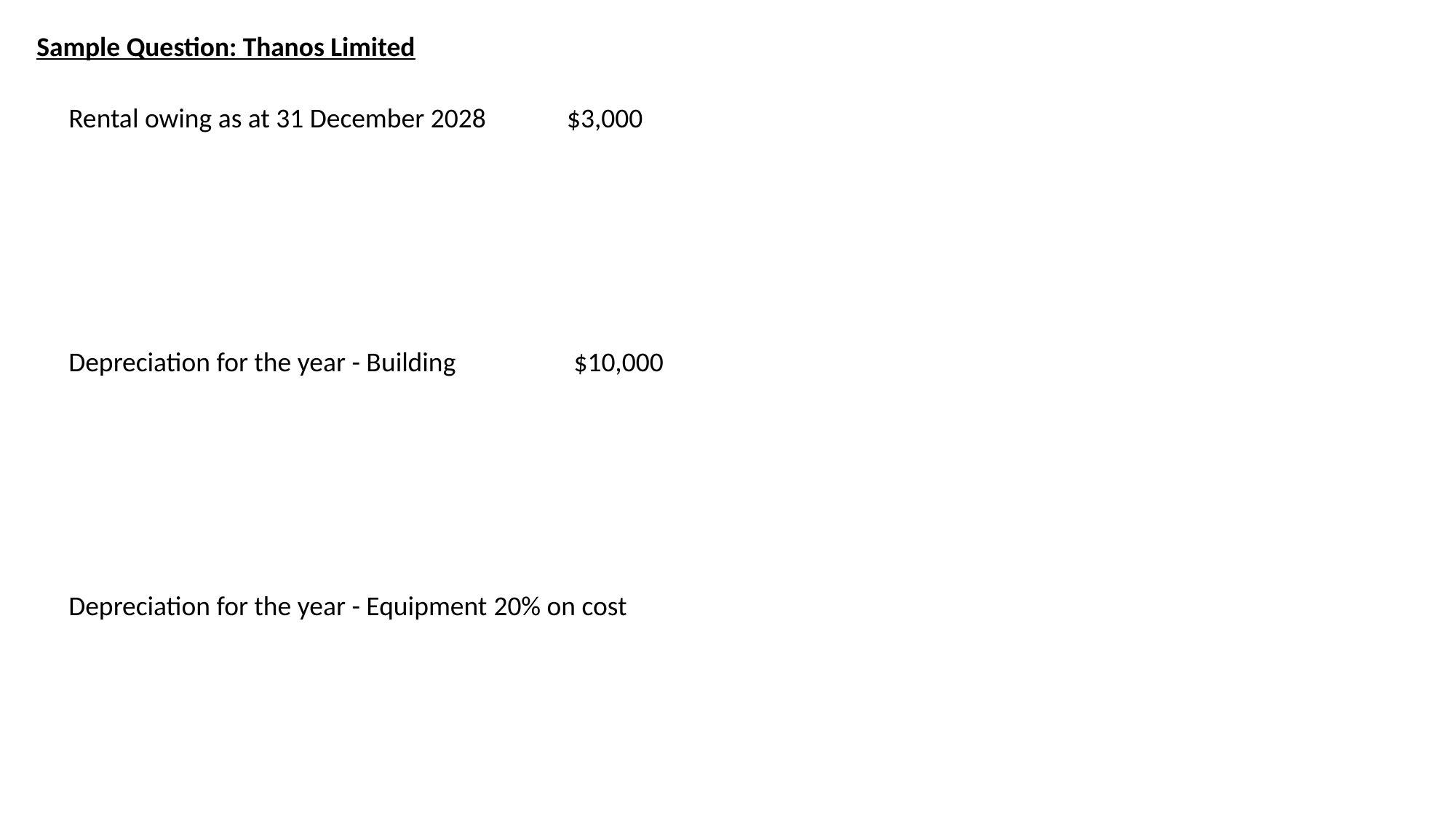

Sample Question: Thanos Limited
Rental owing as at 31 December 2028             $3,000
Depreciation for the year - Building                   $10,000
Depreciation for the year - Equipment 20% on cost